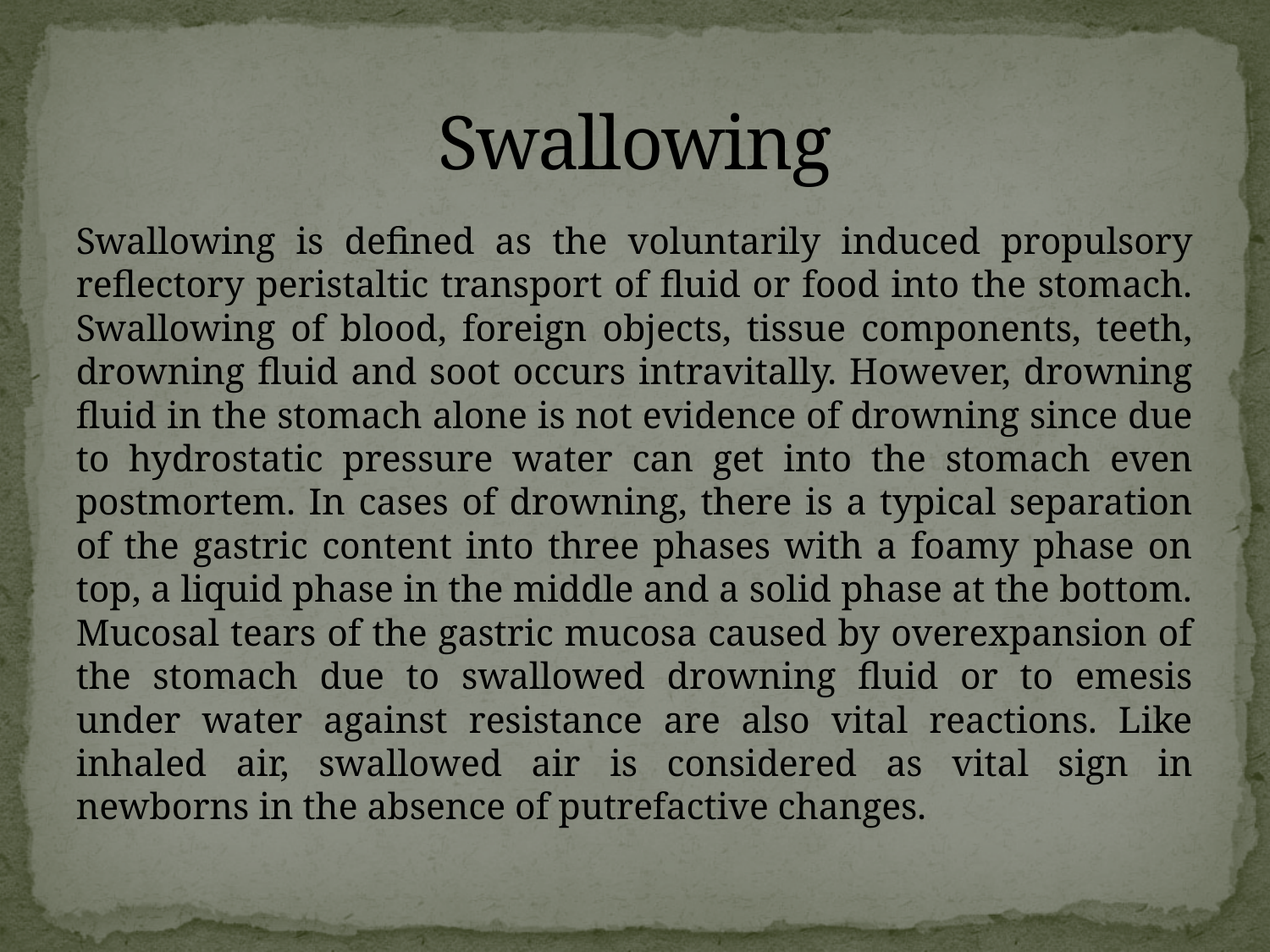

# Swallowing
Swallowing is defined as the voluntarily induced propulsory reflectory peristaltic transport of fluid or food into the stomach. Swallowing of blood, foreign objects, tissue components, teeth, drowning fluid and soot occurs intravitally. However, drowning fluid in the stomach alone is not evidence of drowning since due to hydrostatic pressure water can get into the stomach even postmortem. In cases of drowning, there is a typical separation of the gastric content into three phases with a foamy phase on top, a liquid phase in the middle and a solid phase at the bottom. Mucosal tears of the gastric mucosa caused by overexpansion of the stomach due to swallowed drowning fluid or to emesis under water against resistance are also vital reactions. Like inhaled air, swallowed air is considered as vital sign in newborns in the absence of putrefactive changes.